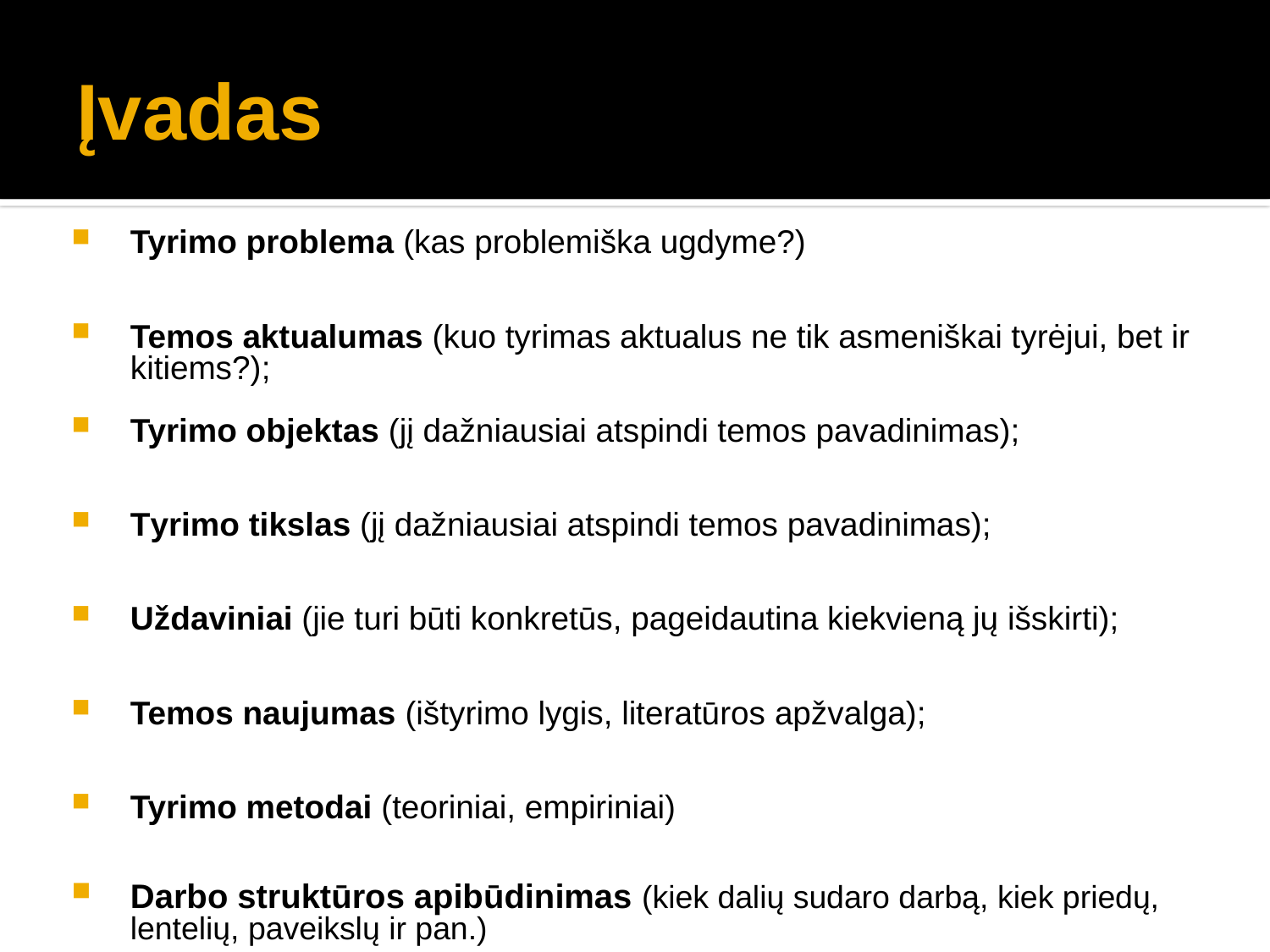

# Įvadas
Tyrimo problema (kas problemiška ugdyme?)

Temos aktualumas (kuo tyrimas aktualus ne tik asmeniškai tyrėjui, bet ir kitiems?);

Tyrimo objektas (jį dažniausiai atspindi temos pavadinimas);

Tyrimo tikslas (jį dažniausiai atspindi temos pavadinimas);

Uždaviniai (jie turi būti konkretūs, pageidautina kiekvieną jų išskirti);

Temos naujumas (ištyrimo lygis, literatūros apžvalga);

Tyrimo metodai (teoriniai, empiriniai)

Darbo struktūros apibūdinimas (kiek dalių sudaro darbą, kiek priedų, lentelių, paveikslų ir pan.)